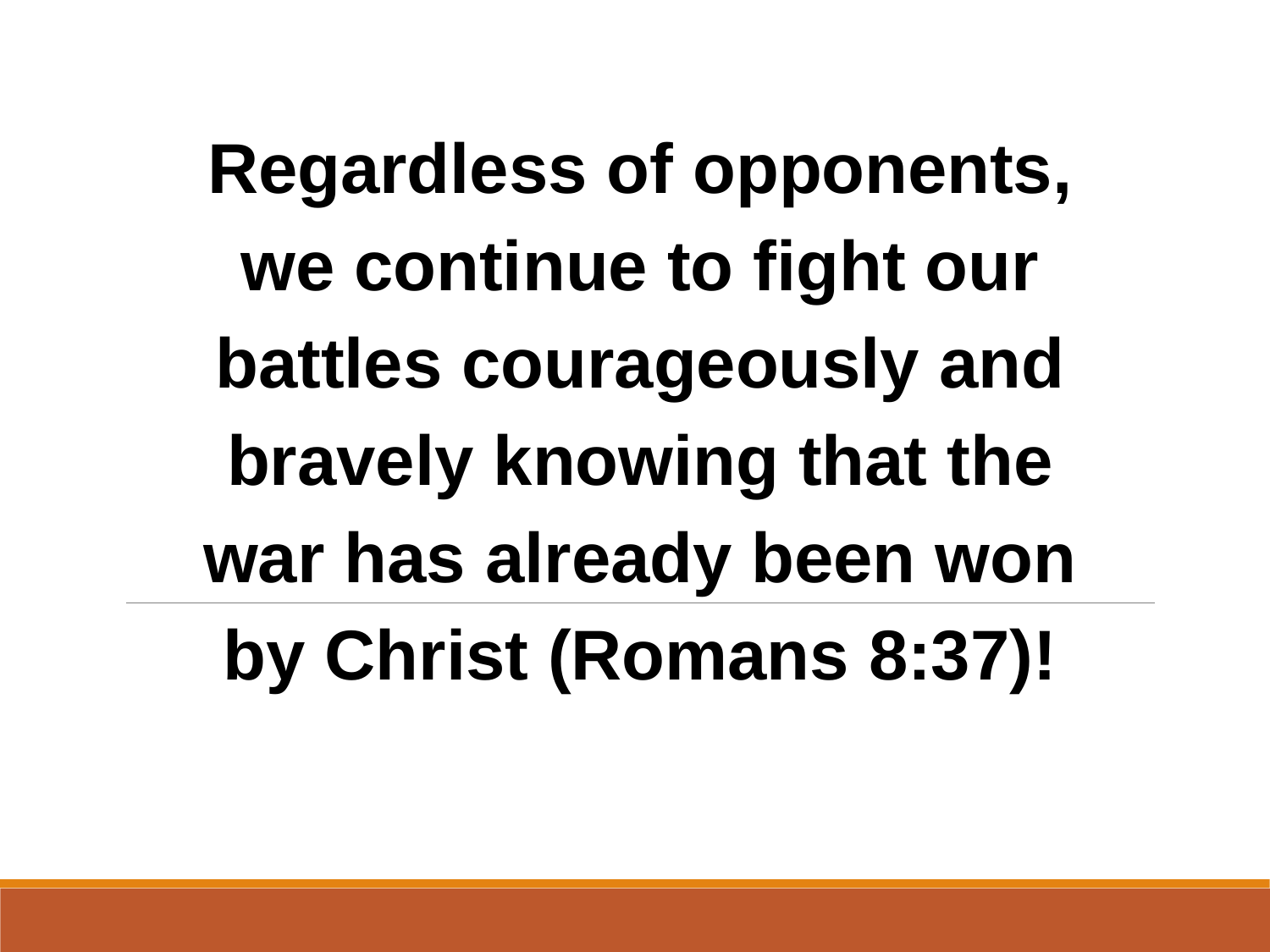

Regardless of opponents, we continue to fight our battles courageously and bravely knowing that the war has already been won by Christ (Romans 8:37)!